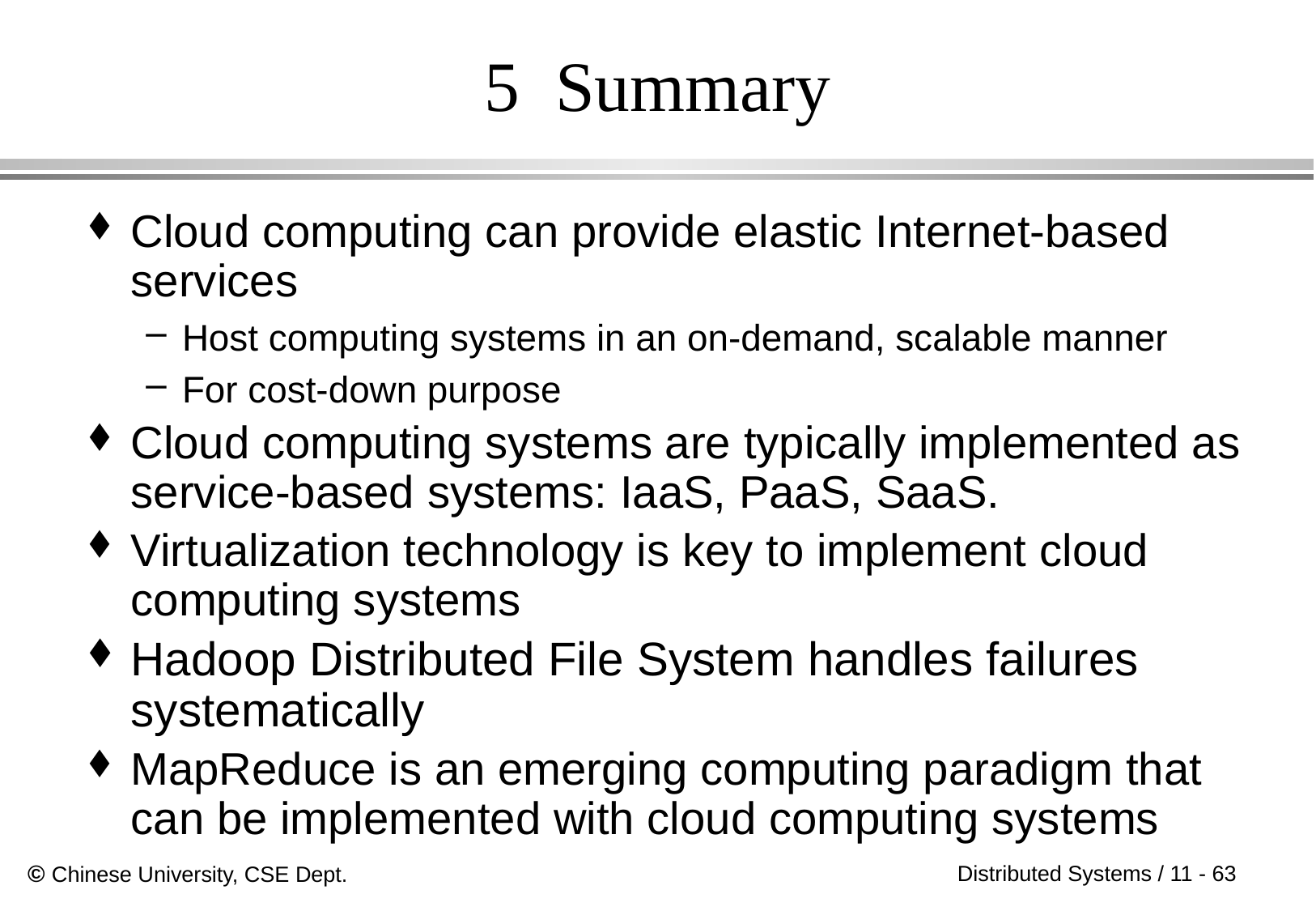

# 5  Summary
Cloud computing can provide elastic Internet-based services
Host computing systems in an on-demand, scalable manner
For cost-down purpose
Cloud computing systems are typically implemented as service-based systems: IaaS, PaaS, SaaS.
Virtualization technology is key to implement cloud computing systems
Hadoop Distributed File System handles failures systematically
MapReduce is an emerging computing paradigm that can be implemented with cloud computing systems